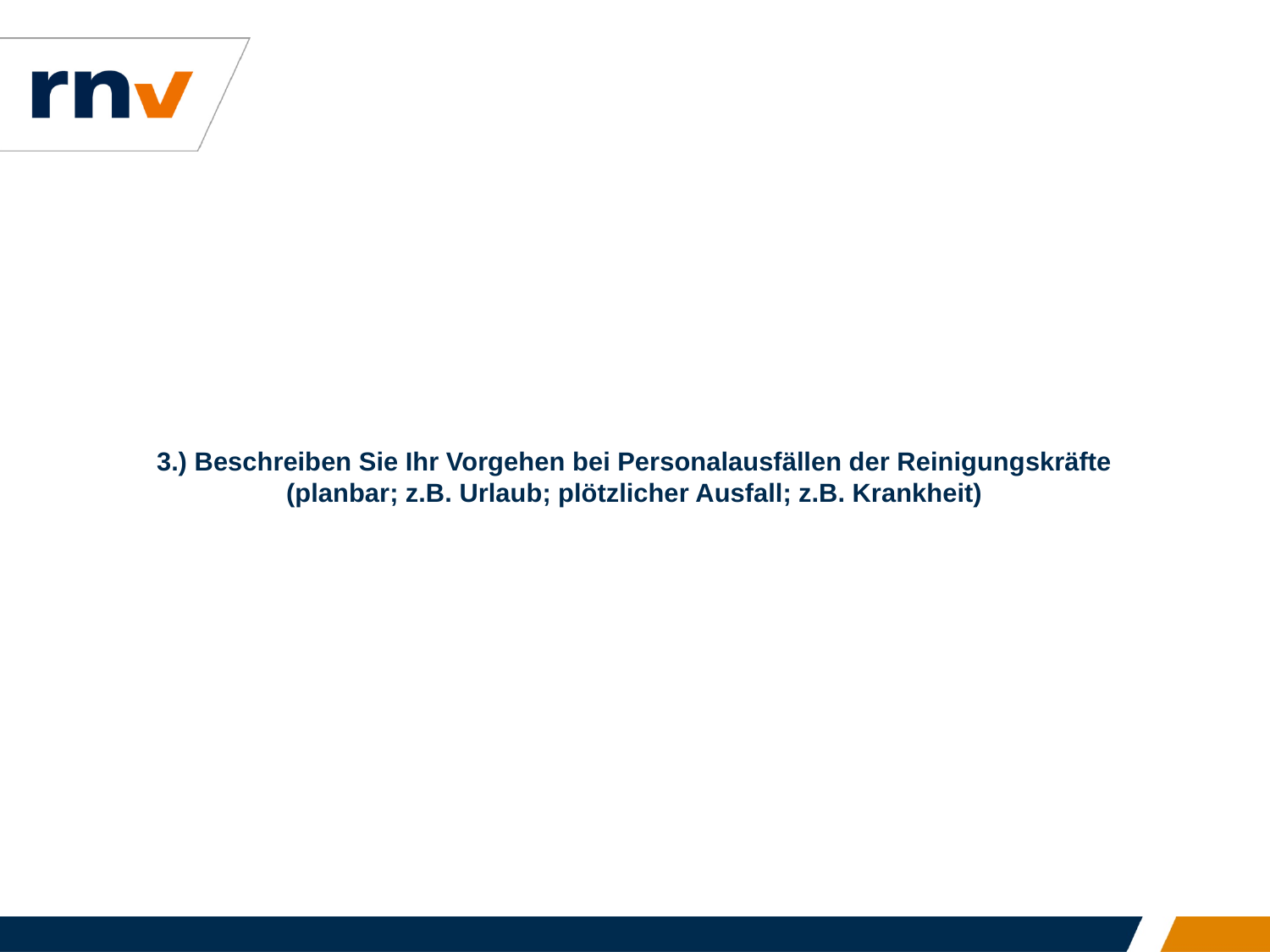

# 3.) Beschreiben Sie Ihr Vorgehen bei Personalausfällen der Reinigungskräfte (planbar; z.B. Urlaub; plötzlicher Ausfall; z.B. Krankheit)
12